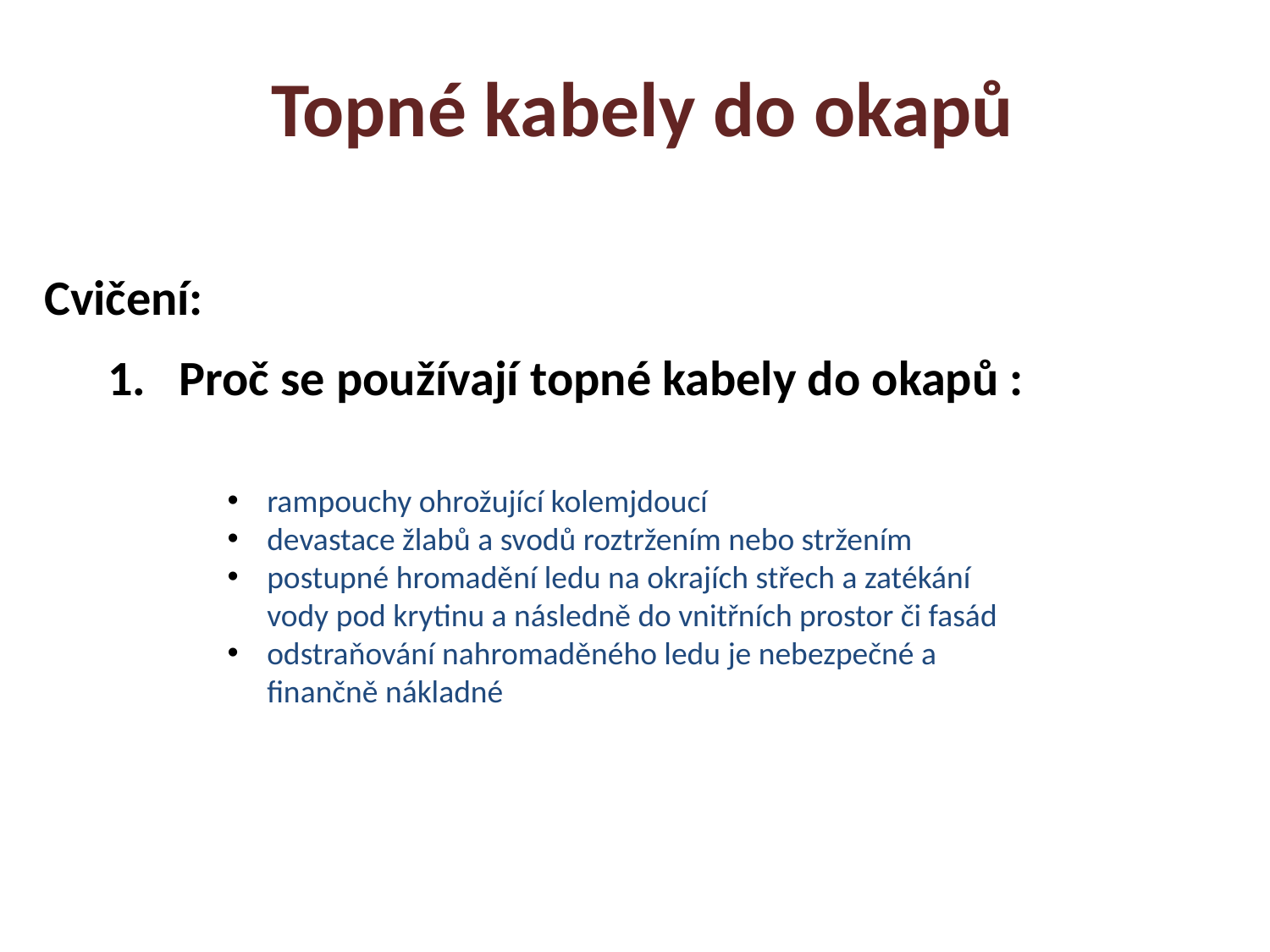

Topné kabely do okapů
Cvičení:
Proč se používají topné kabely do okapů :
rampouchy ohrožující kolemjdoucí
devastace žlabů a svodů roztržením nebo stržením
postupné hromadění ledu na okrajích střech a zatékání vody pod krytinu a následně do vnitřních prostor či fasád
odstraňování nahromaděného ledu je nebezpečné a finančně nákladné